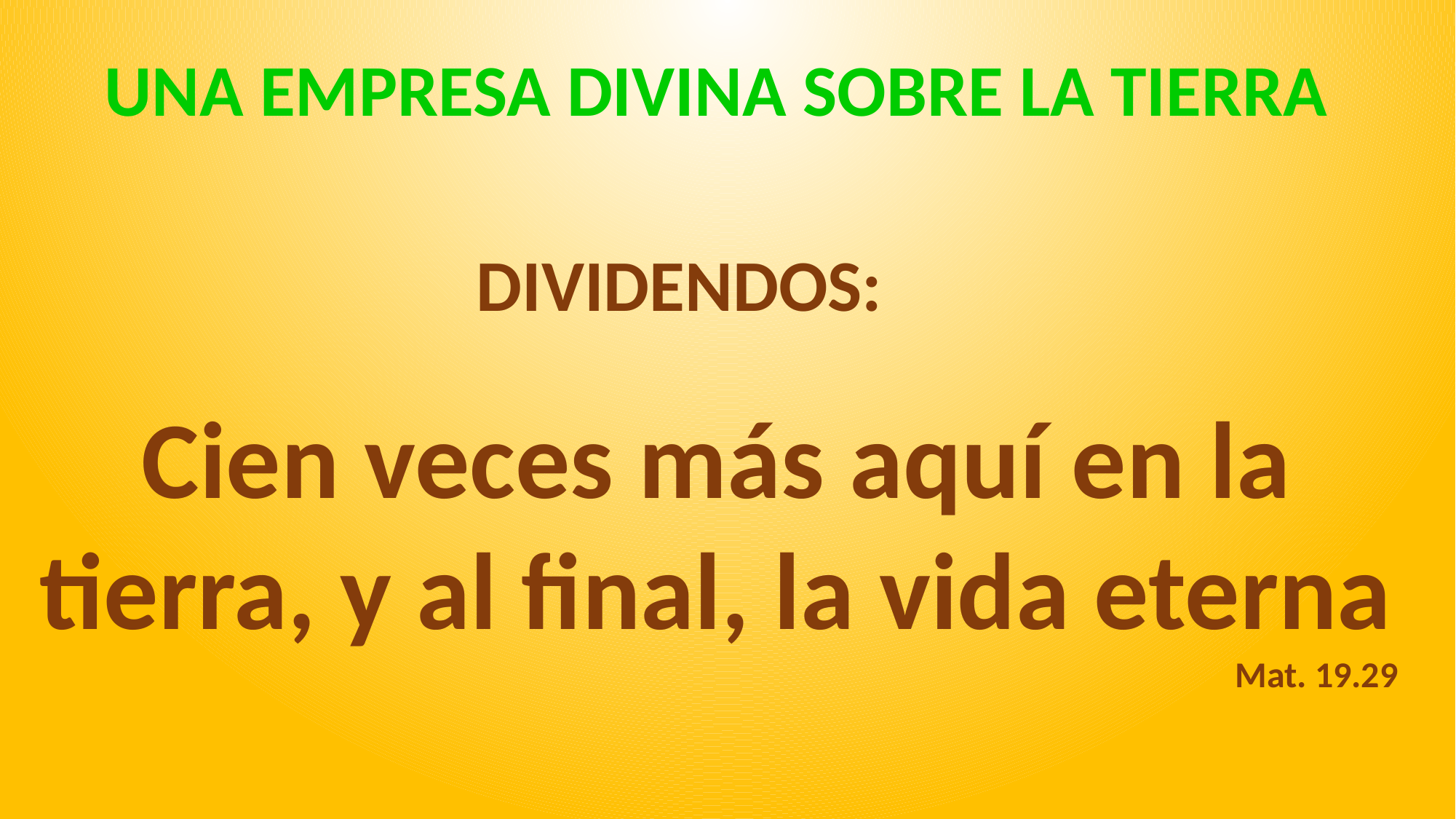

UNA EMPRESA DIVINA SOBRE LA TIERRA
DIVIDENDOS:
Cien veces más aquí en la tierra, y al final, la vida eterna
Mat. 19.29